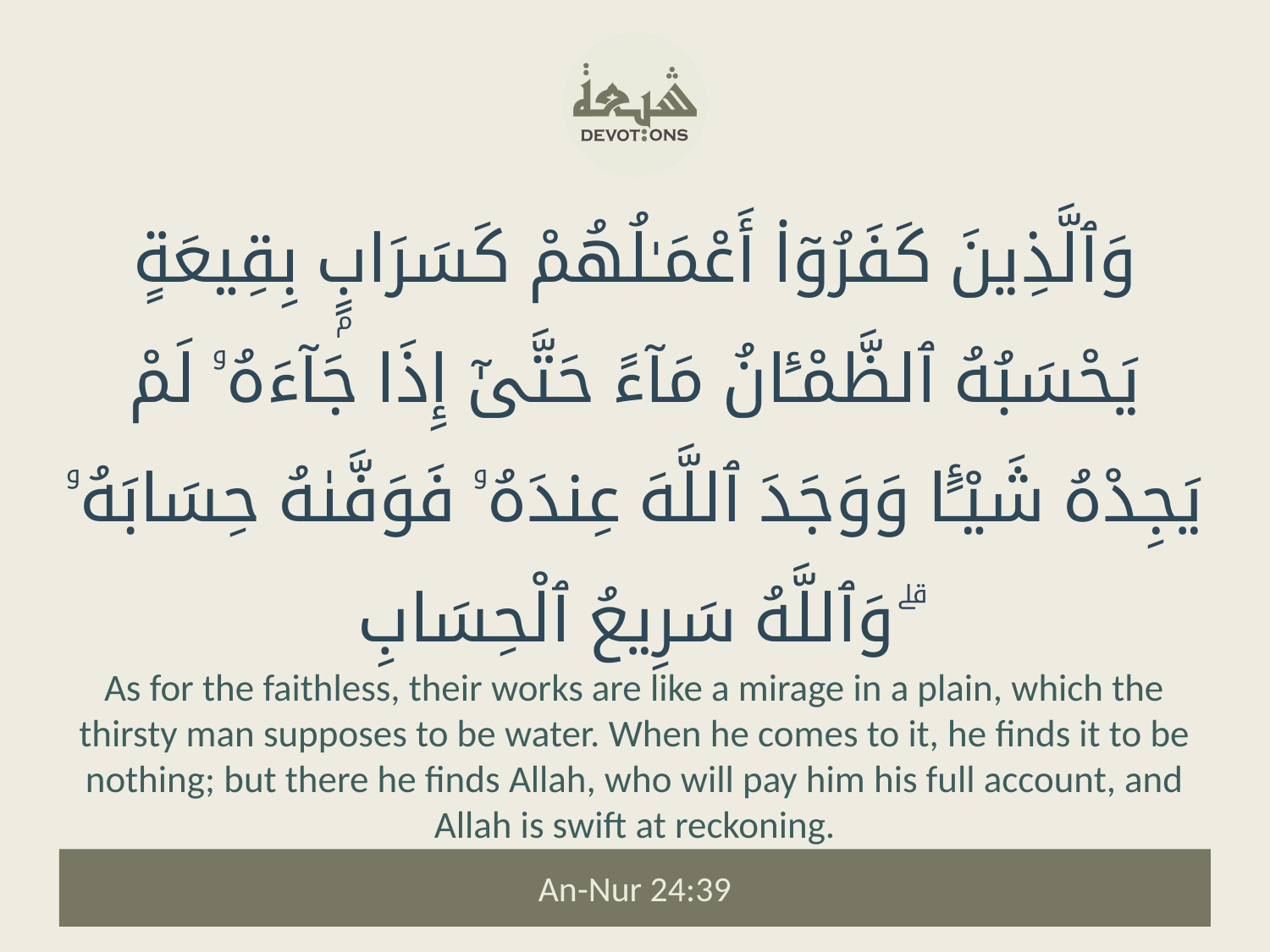

وَٱلَّذِينَ كَفَرُوٓا۟ أَعْمَـٰلُهُمْ كَسَرَابٍۭ بِقِيعَةٍ يَحْسَبُهُ ٱلظَّمْـَٔانُ مَآءً حَتَّىٰٓ إِذَا جَآءَهُۥ لَمْ يَجِدْهُ شَيْـًٔا وَوَجَدَ ٱللَّهَ عِندَهُۥ فَوَفَّىٰهُ حِسَابَهُۥ ۗ وَٱللَّهُ سَرِيعُ ٱلْحِسَابِ
As for the faithless, their works are like a mirage in a plain, which the thirsty man supposes to be water. When he comes to it, he finds it to be nothing; but there he finds Allah, who will pay him his full account, and Allah is swift at reckoning.
An-Nur 24:39